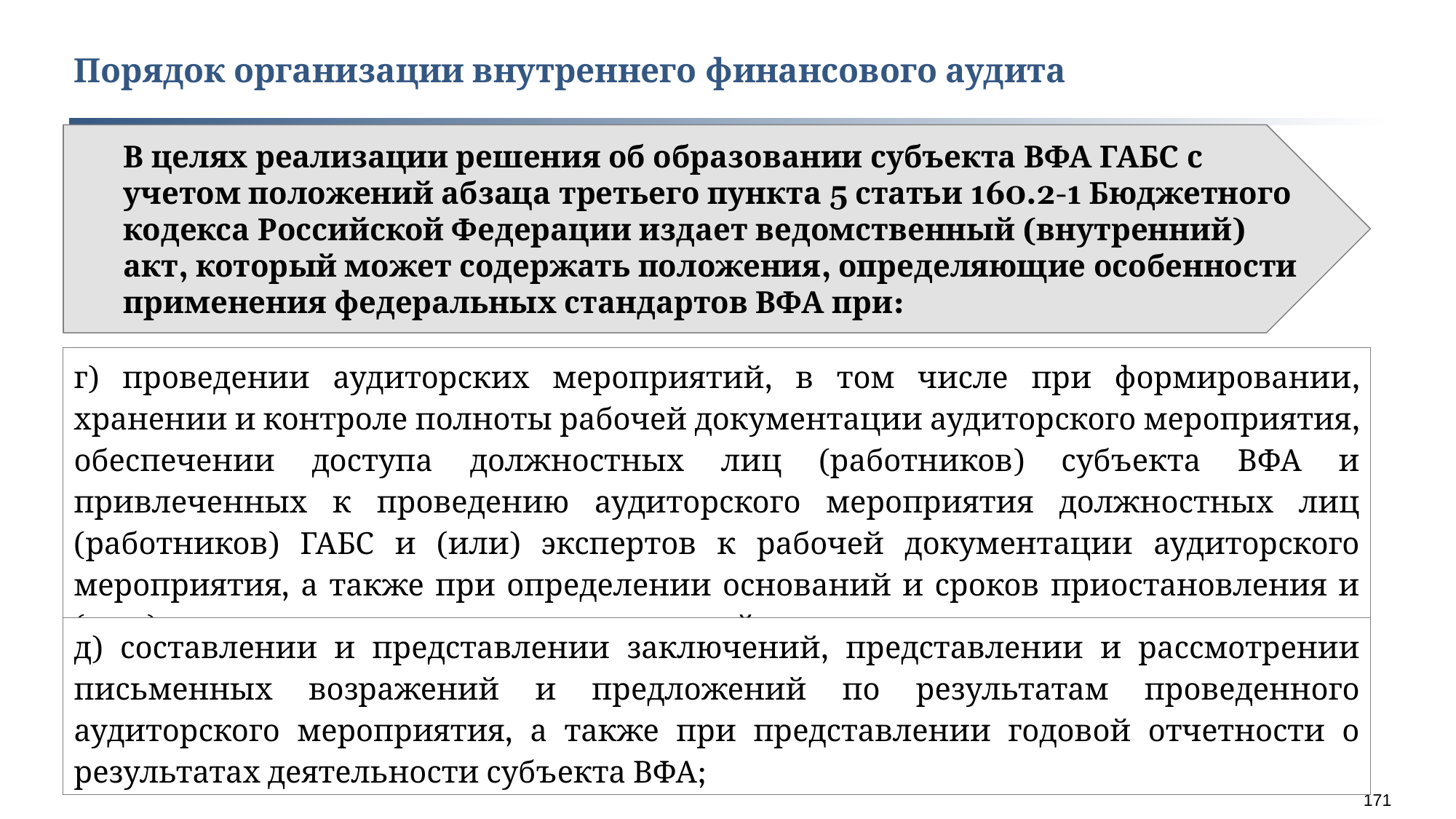

Порядок организации внутреннего финансового аудита
В целях реализации решения об образовании субъекта ВФА ГАБС с учетом положений абзаца третьего пункта 5 статьи 160.2-1 Бюджетного кодекса Российской Федерации издает ведомственный (внутренний) акт, который может содержать положения, определяющие особенности применения федеральных стандартов ВФА при:
г) проведении аудиторских мероприятий, в том числе при формировании, хранении и контроле полноты рабочей документации аудиторского мероприятия, обеспечении доступа должностных лиц (работников) субъекта ВФА и привлеченных к проведению аудиторского мероприятия должностных лиц (работников) ГАБС и (или) экспертов к рабочей документации аудиторского мероприятия, а также при определении оснований и сроков приостановления и (или) продления аудиторских мероприятий;
д) составлении и представлении заключений, представлении и рассмотрении письменных возражений и предложений по результатам проведенного аудиторского мероприятия, а также при представлении годовой отчетности о результатах деятельности субъекта ВФА;